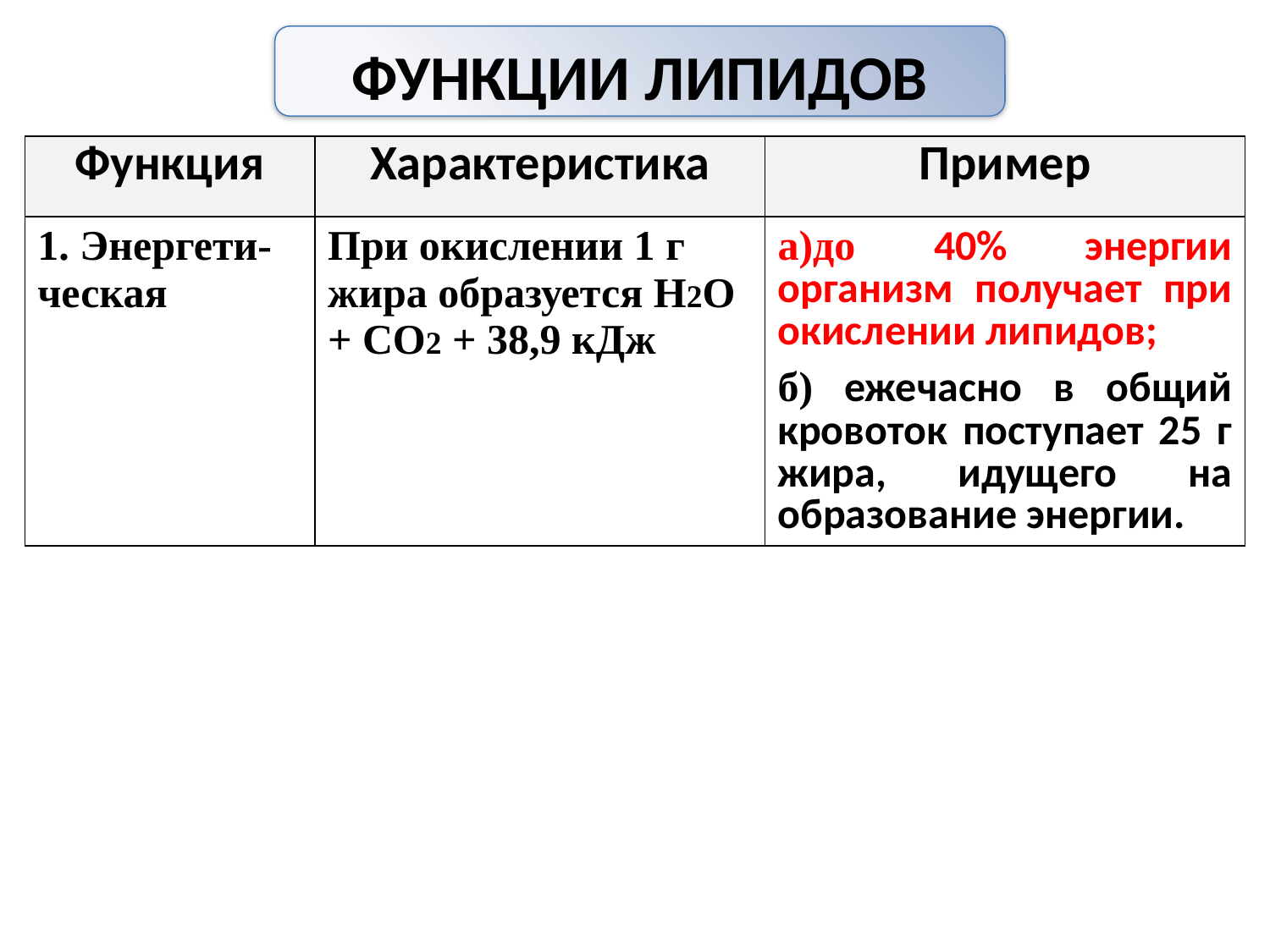

ФУНКЦИИ ЛИПИДОВ
| Функция | Характеристика | Пример |
| --- | --- | --- |
| 1. Энергети-ческая | При окислении 1 г жира образуется Н2О + СО2 + 38,9 кДж | а)до 40% энергии организм получает при окислении липидов; б) ежечасно в общий кровоток поступает 25 г жира, идущего на образование энергии. |